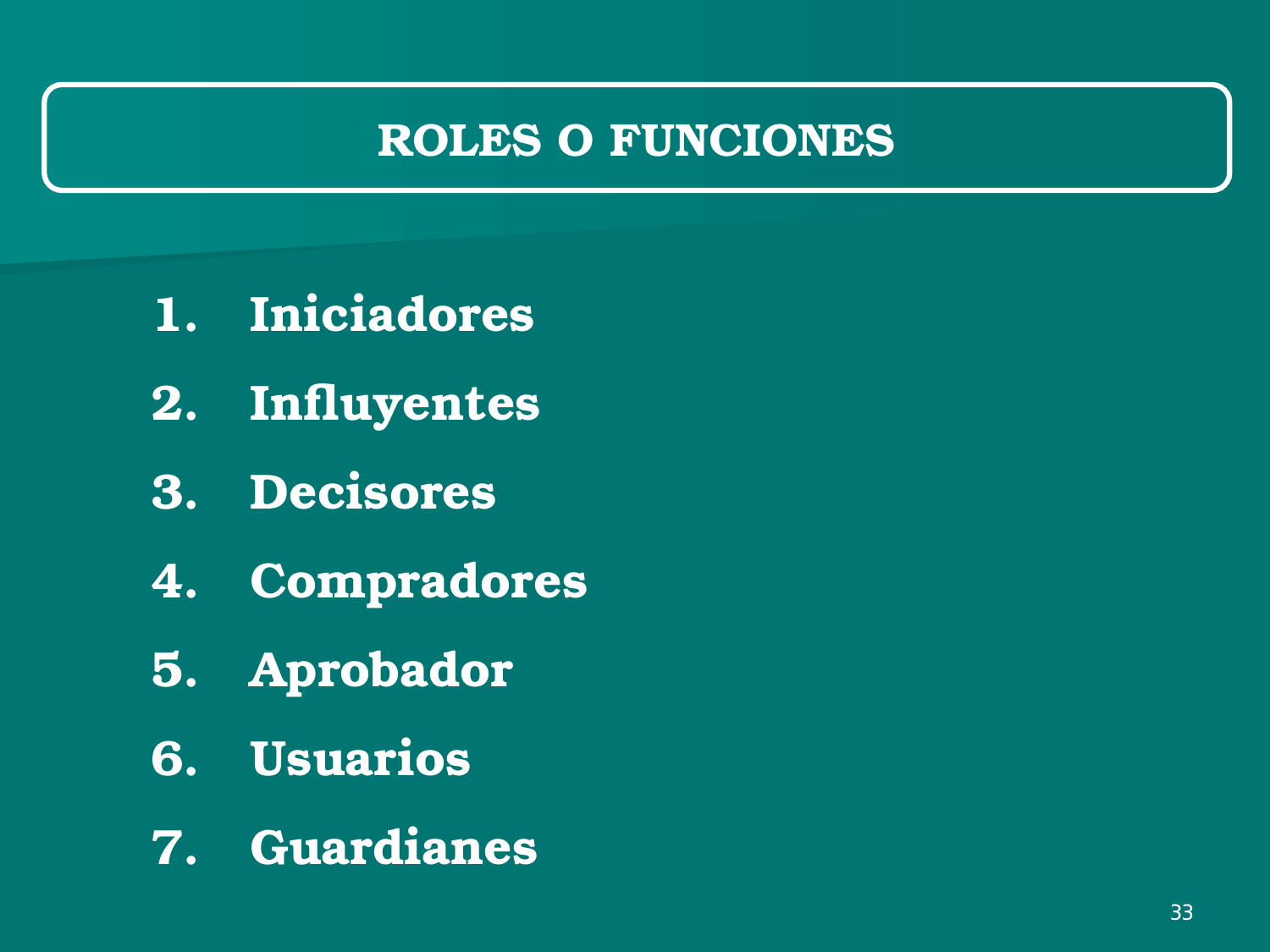

ROLES O FUNCIONES
1.   Iniciadores
2.   Influyentes
3.   Decisores
4.   Compradores
5.   Aprobador
6.   Usuarios
7.   Guardianes
33